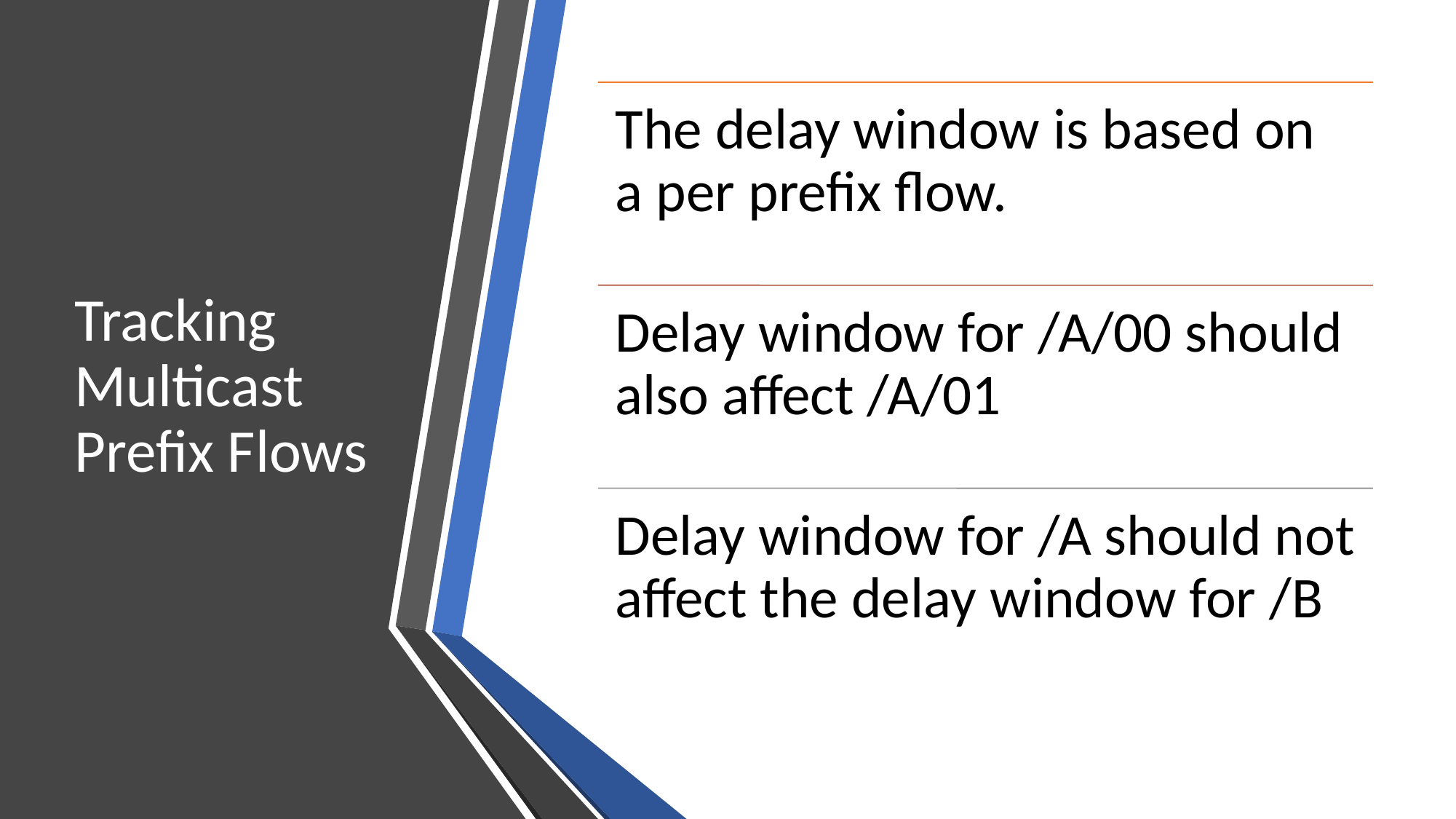

# Tracking Multicast Prefix Flows
The delay window is based on a per prefix flow.
Delay window for /A/00 should also affect /A/01
Delay window for /A should not affect the delay window for /B